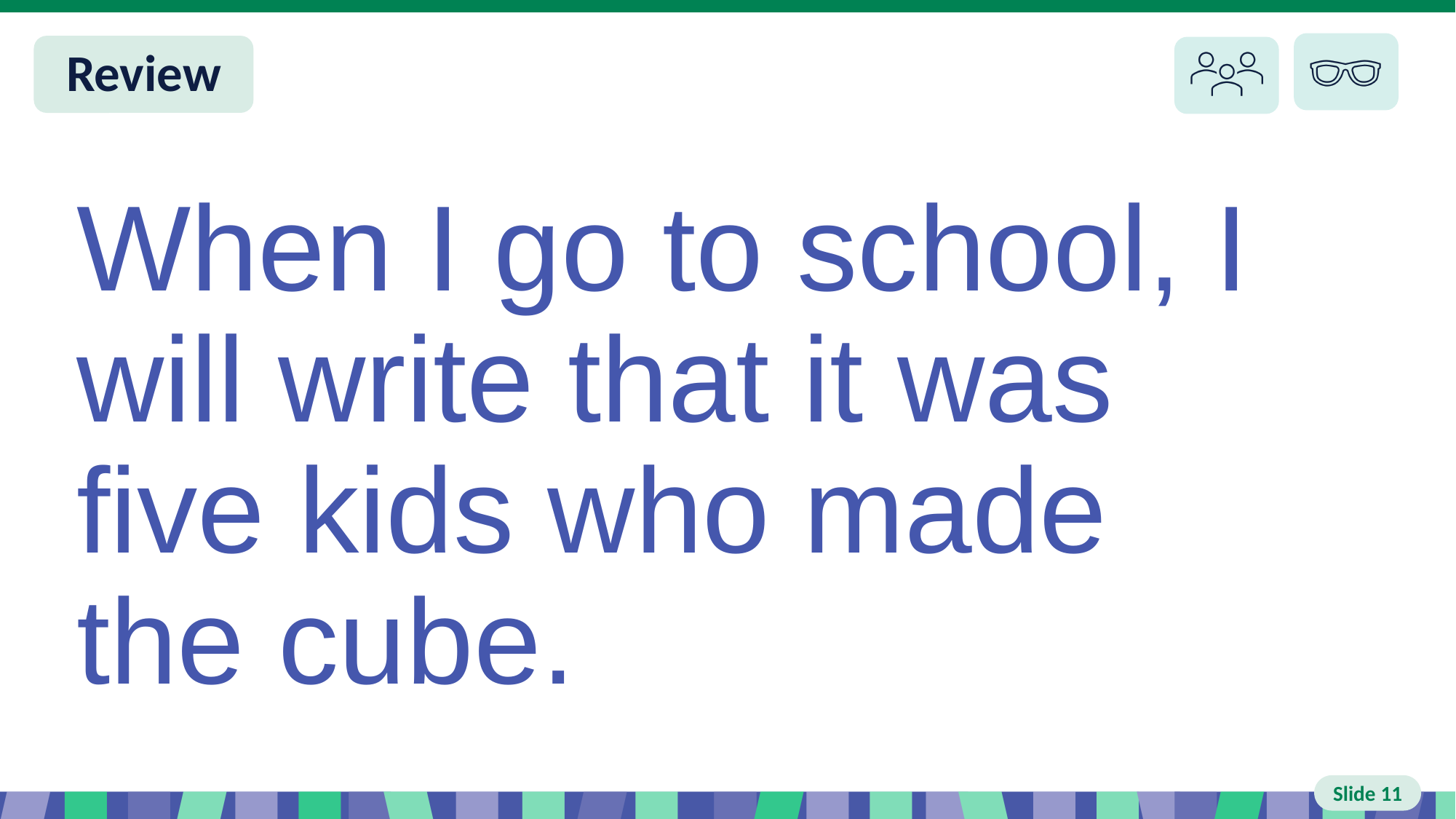

# Slide 11 Review
When I go to school, I will write that it was five kids who made the cube.